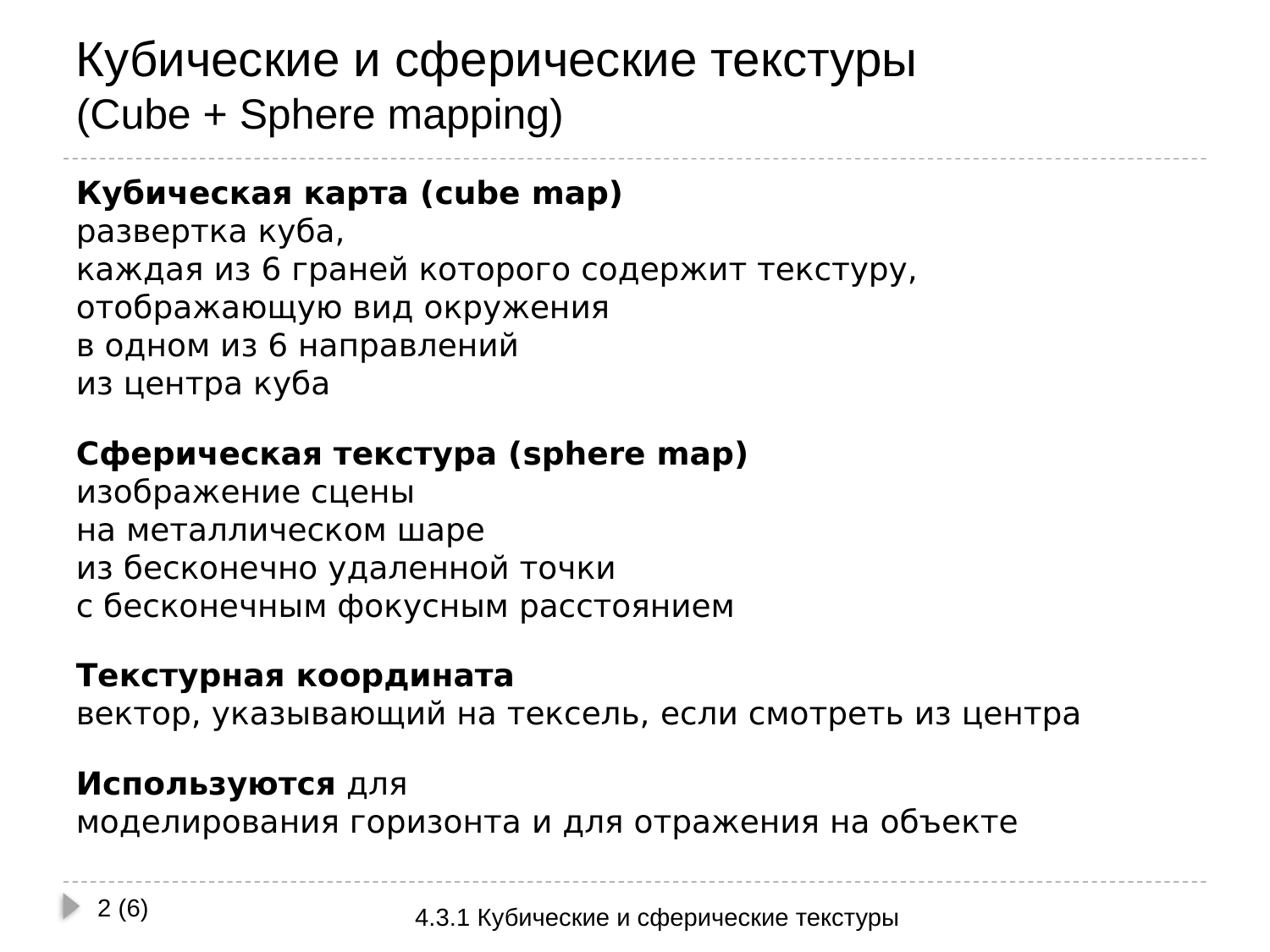

# Кубические и сферические текстуры (Cube + Sphere mapping)
Кубическая карта (cube map)
развертка куба,
каждая из 6 граней которого содержит текстуру,
отображающую вид окружения
в одном из 6 направлений
из центра куба
Сферическая текстура (sphere map)
изображение сцены
на металлическом шаре
из бесконечно удаленной точки
с бесконечным фокусным расстоянием
Текстурная координата
вектор, указывающий на тексель, если смотреть из центра
Используются для
моделирования горизонта и для отражения на объекте
2 (6)
4.3.1 Кубические и сферические текстуры